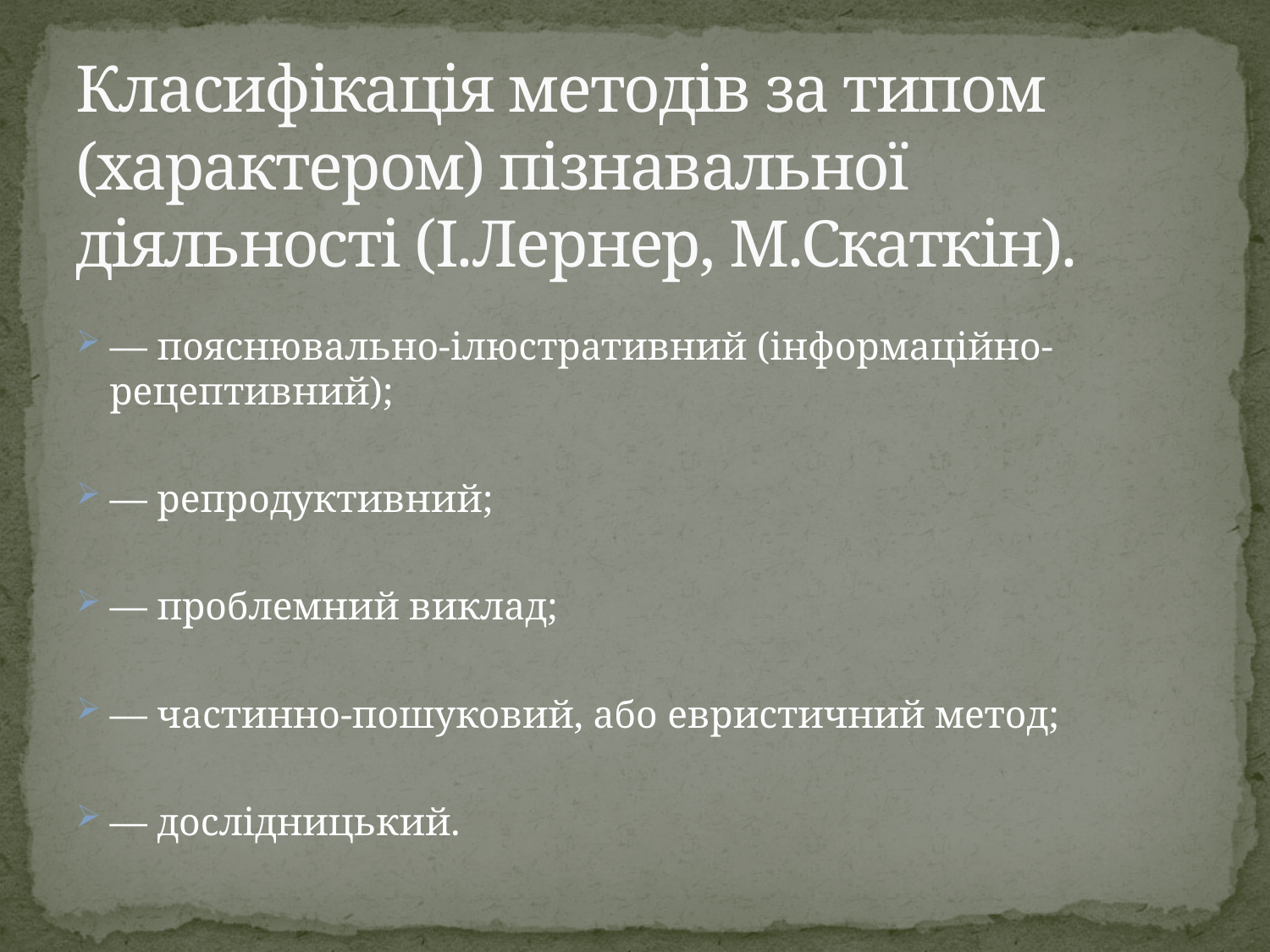

# Класифікація методів за типом (характером) пізнавальної діяльності (І.Лернер, М.Скаткін).
— пояснювально-ілюстративний (інформаційно-рецептивний);

— репродуктивний;

— проблемний виклад;

— частинно-пошуковий, або евристичний метод;

— дослідницький.